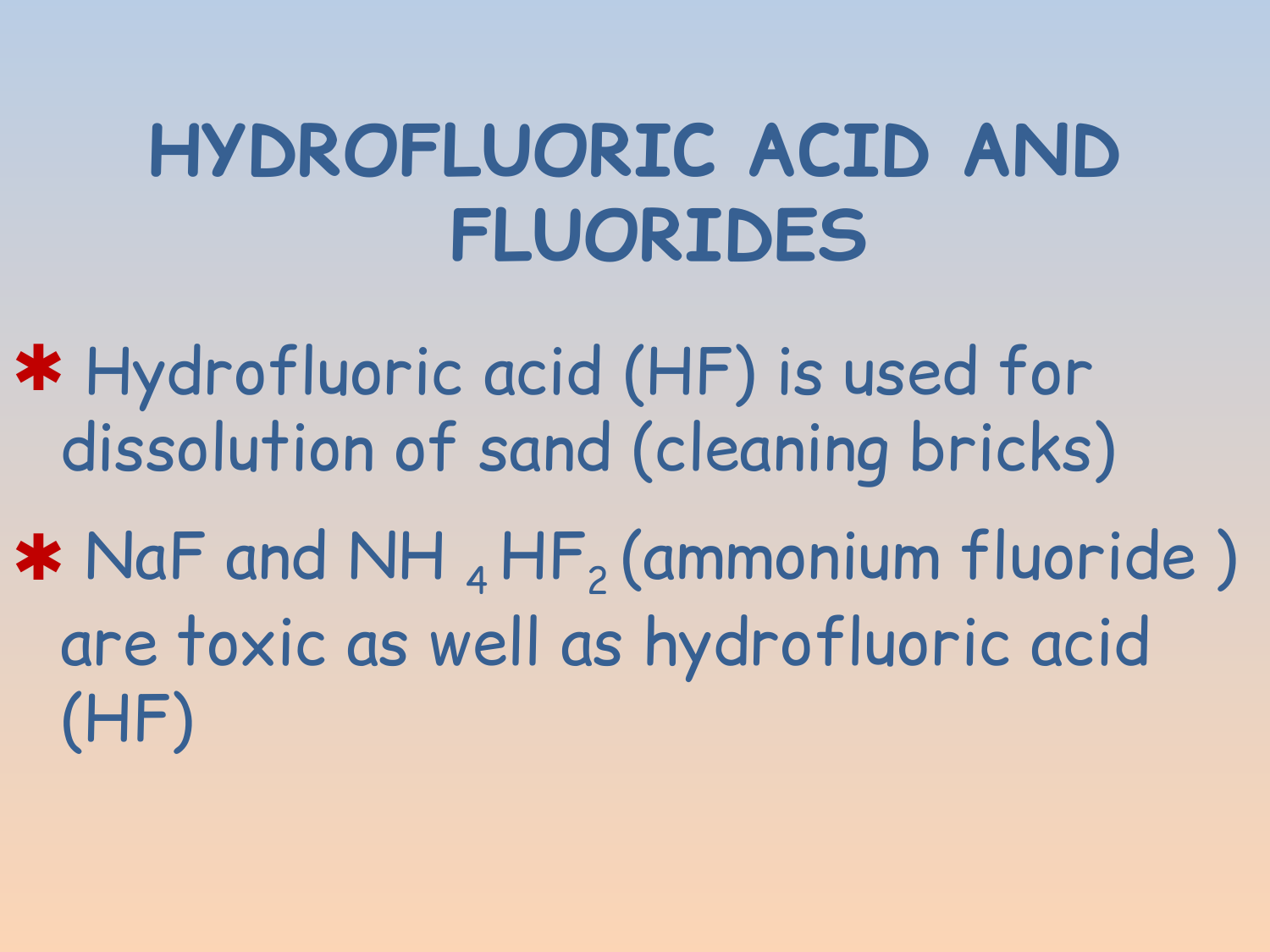

HYDROFLUORIC ACID AND FLUORIDES

 Hydrofluoric acid (HF) is used for dissolution of sand (cleaning bricks)
 NaF and NH 4 HF2 (ammonium fluoride ) are toxic as well as hydrofluoric acid (HF)
#